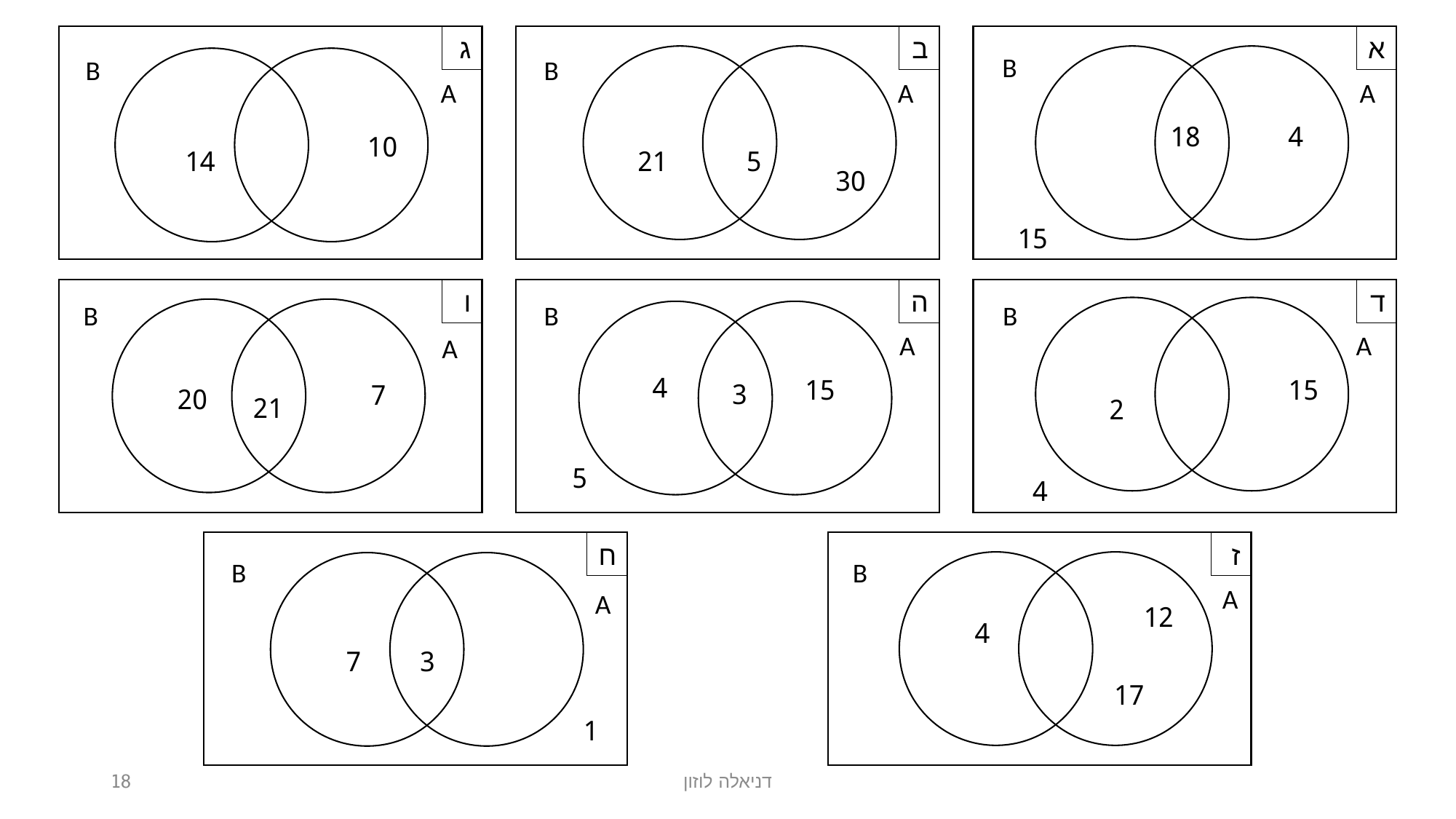

ג

ב

א
B

B
B

A
A
A
18
4
10
14
21
5
30
15
ו
ה
ד

B
B
B

A
A
A
4
15
15
3
7
20
21
2
5
4
ח

ז

B
B

A
A
12
4
3
7
17
1
18
דניאלה לוזון